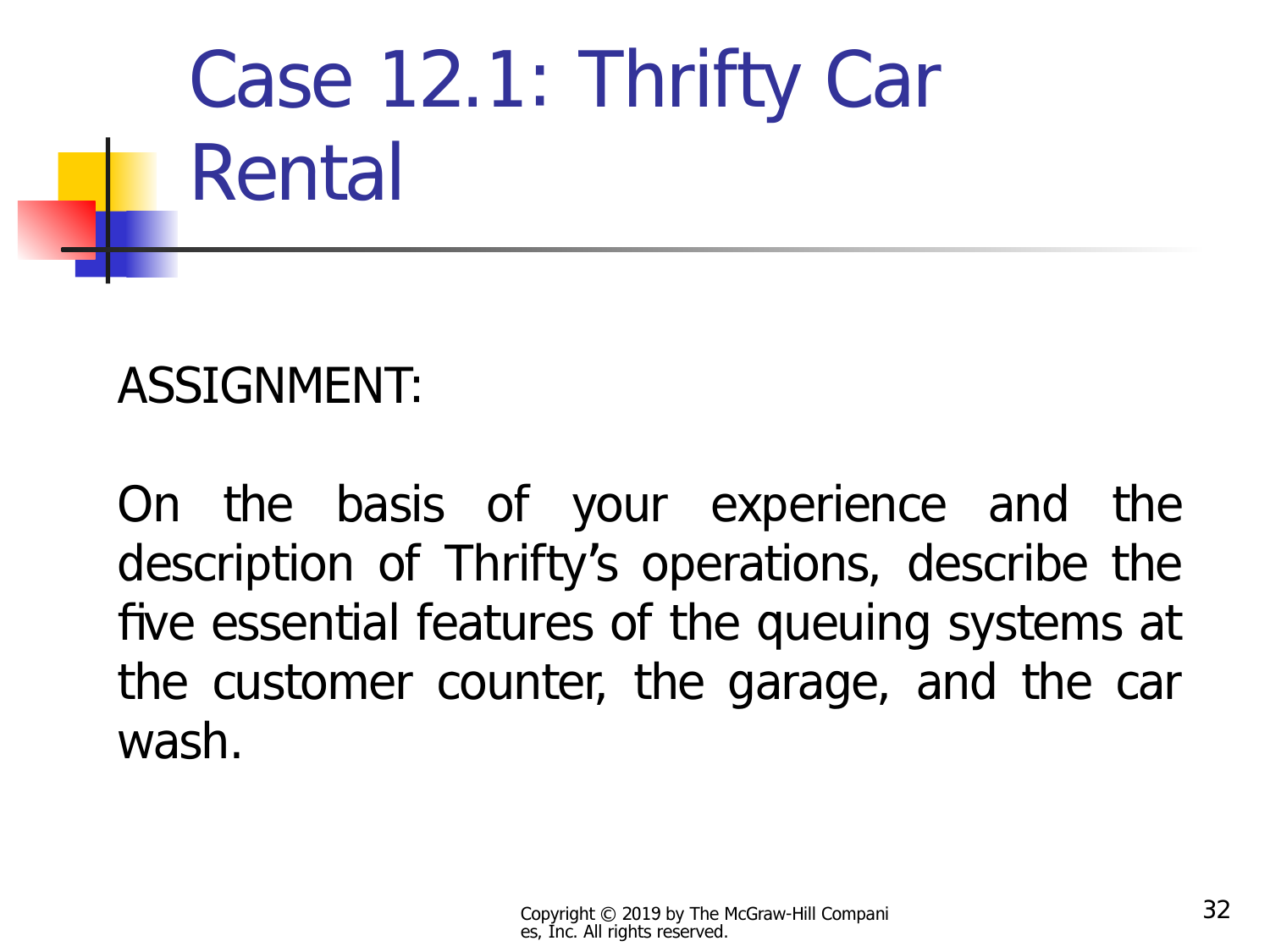

# Case 12.1: Thrifty Car Rental
ASSIGNMENT:

On the basis of your experience and the description of Thrifty’s operations, describe the five essential features of the queuing systems at the customer counter, the garage, and the car wash.
Copyright © 2019 by The McGraw-Hill Companies, Inc. All rights reserved.
32